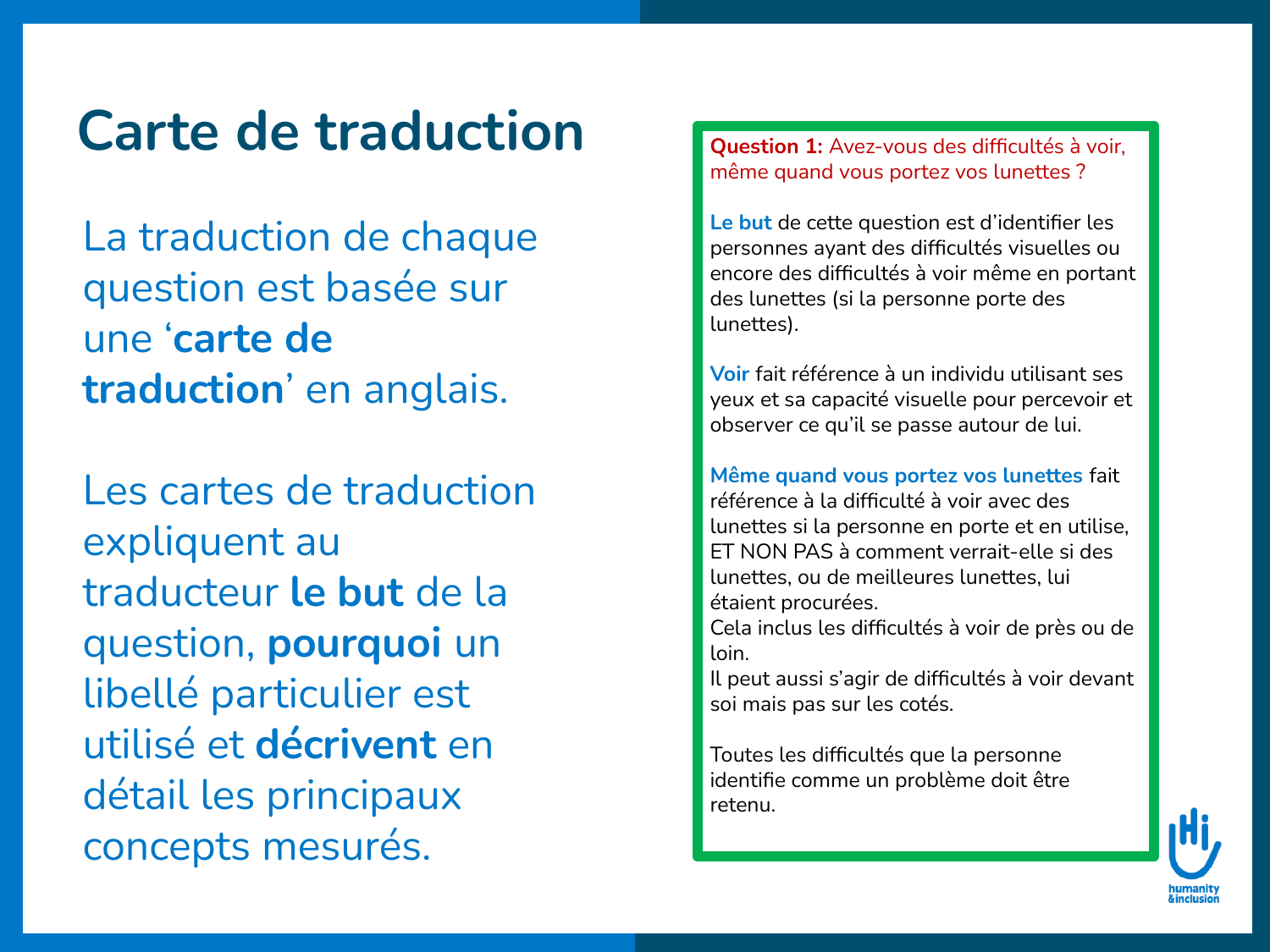

# Carte de traduction
Question 1: Avez-vous des difficultés à voir, même quand vous portez vos lunettes ?

Le but de cette question est d’identifier les personnes ayant des difficultés visuelles ou encore des difficultés à voir même en portant des lunettes (si la personne porte des lunettes).

Voir fait référence à un individu utilisant ses yeux et sa capacité visuelle pour percevoir et observer ce qu’il se passe autour de lui.

Même quand vous portez vos lunettes fait référence à la difficulté à voir avec des lunettes si la personne en porte et en utilise, ET NON PAS à comment verrait-elle si des lunettes, ou de meilleures lunettes, lui étaient procurées.
Cela inclus les difficultés à voir de près ou de loin.
Il peut aussi s’agir de difficultés à voir devant soi mais pas sur les cotés.

Toutes les difficultés que la personne identifie comme un problème doit être retenu.

La traduction de chaque question est basée sur une ‘carte de traduction’ en anglais.

Les cartes de traduction expliquent au traducteur le but de la question, pourquoi un libellé particulier est utilisé et décrivent en détail les principaux concepts mesurés.